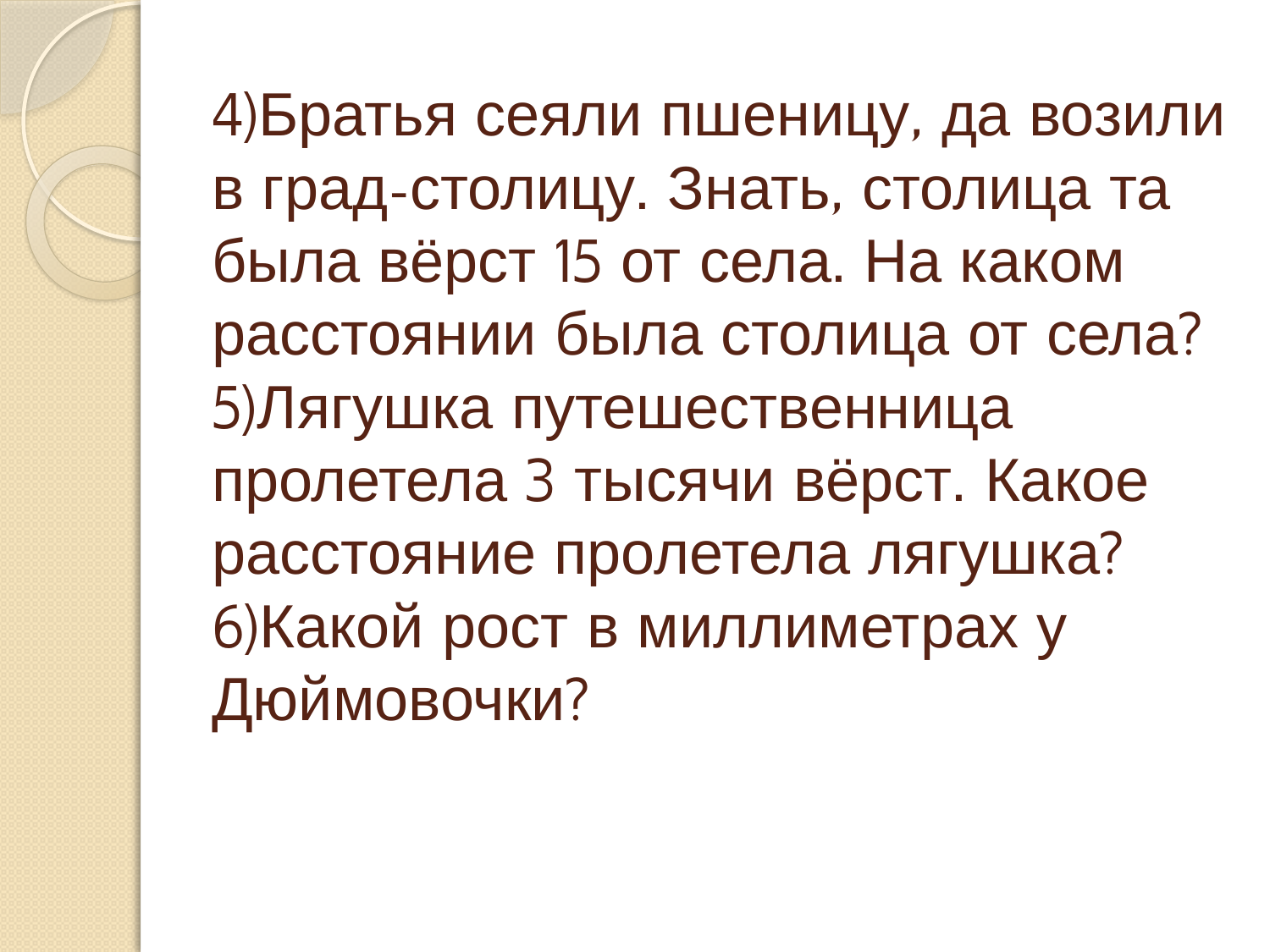

# 4)Братья сеяли пшеницу, да возили в град-столицу. Знать, столица та была вёрст 15 от села. На каком расстоянии была столица от села? 5)Лягушка путешественница пролетела 3 тысячи вёрст. Какое расстояние пролетела лягушка? 6)Какой рост в миллиметрах у Дюймовочки?